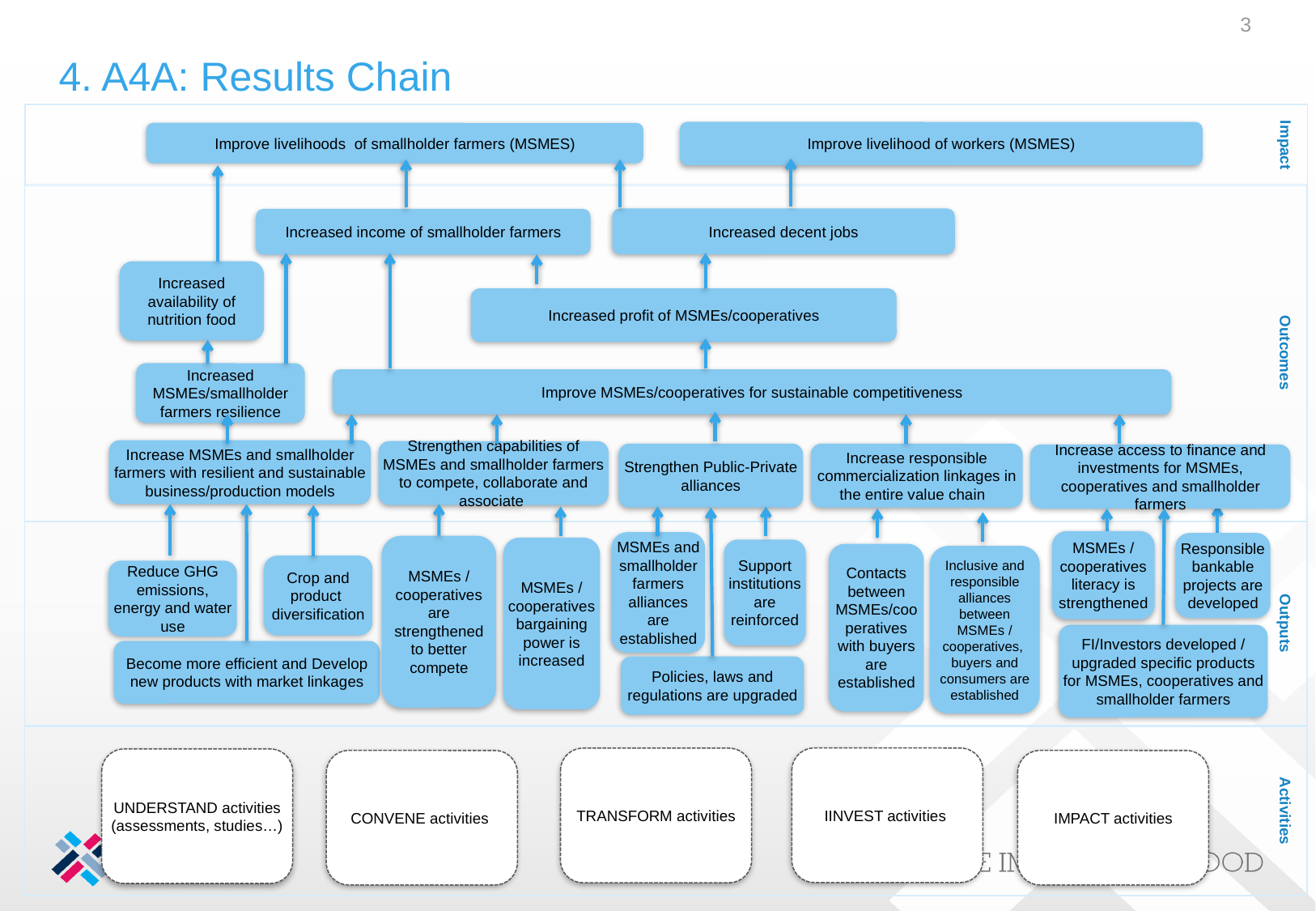

3
# 4. A4A: Results Chain

Impact
Outcomes
Outputs
Activities
Improve livelihood of workers (MSMES)
Improve livelihoods  of smallholder farmers (MSMES)
Increased decent jobs
Increased income of smallholder farmers
Increased availability of nutrition food
Increased profit of MSMEs/cooperatives
Increased MSMEs/smallholder farmers resilience
Improve MSMEs/cooperatives for sustainable competitiveness
Increase MSMEs and smallholder farmers with resilient and sustainable business/production models
Strengthen capabilities of MSMEs and smallholder farmers to compete, collaborate and associate
Increase responsible commercialization linkages in the entire value chain
Strengthen Public-Private alliances
Increase access to finance and investments for MSMEs, cooperatives and smallholder farmers
MSMEs / cooperatives literacy is strengthened
MSMEs and smallholder farmers alliances are established
Responsible bankable projects are developed
MSMEs / cooperatives are strengthened to better compete
MSMEs / cooperatives bargaining power is increased
Support institutions are reinforced
Contacts between MSMEs/cooperatives with buyers are established
Inclusive and responsible alliances between MSMEs / cooperatives,  buyers and consumers are established
Crop and product  diversification
Reduce GHG emissions, energy and water use
FI/Investors developed / upgraded specific products for MSMEs, cooperatives and smallholder farmers
Become more efficient and Develop new products with market linkages
Policies, laws and regulations are upgraded

IINVEST activities

TRANSFORM activities

UNDERSTAND activities (assessments, studies…)

CONVENE activities

IMPACT activities